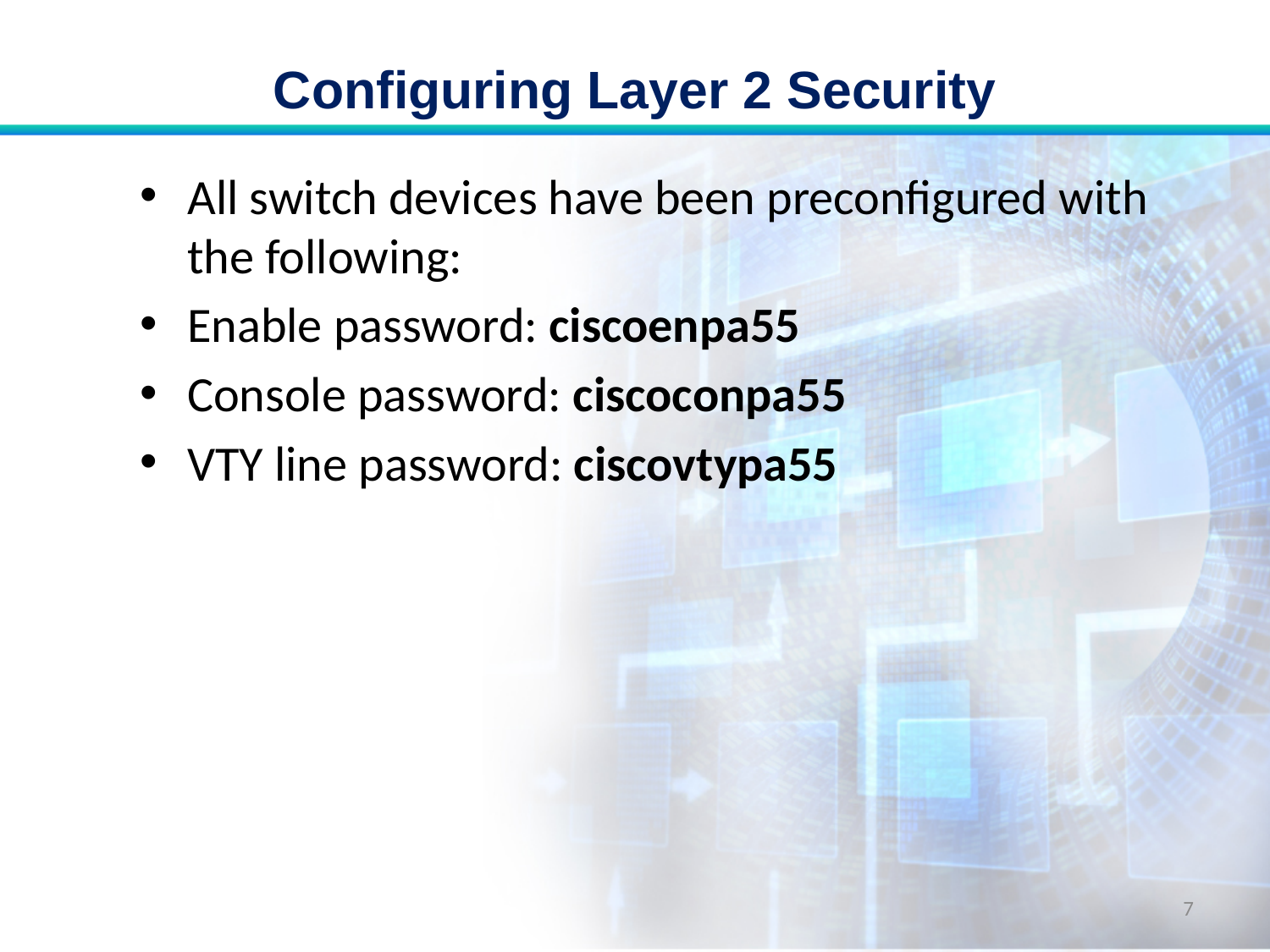

# Configuring Layer 2 Security
All switch devices have been preconfigured with the following:
Enable password: ciscoenpa55
Console password: ciscoconpa55
VTY line password: ciscovtypa55
7